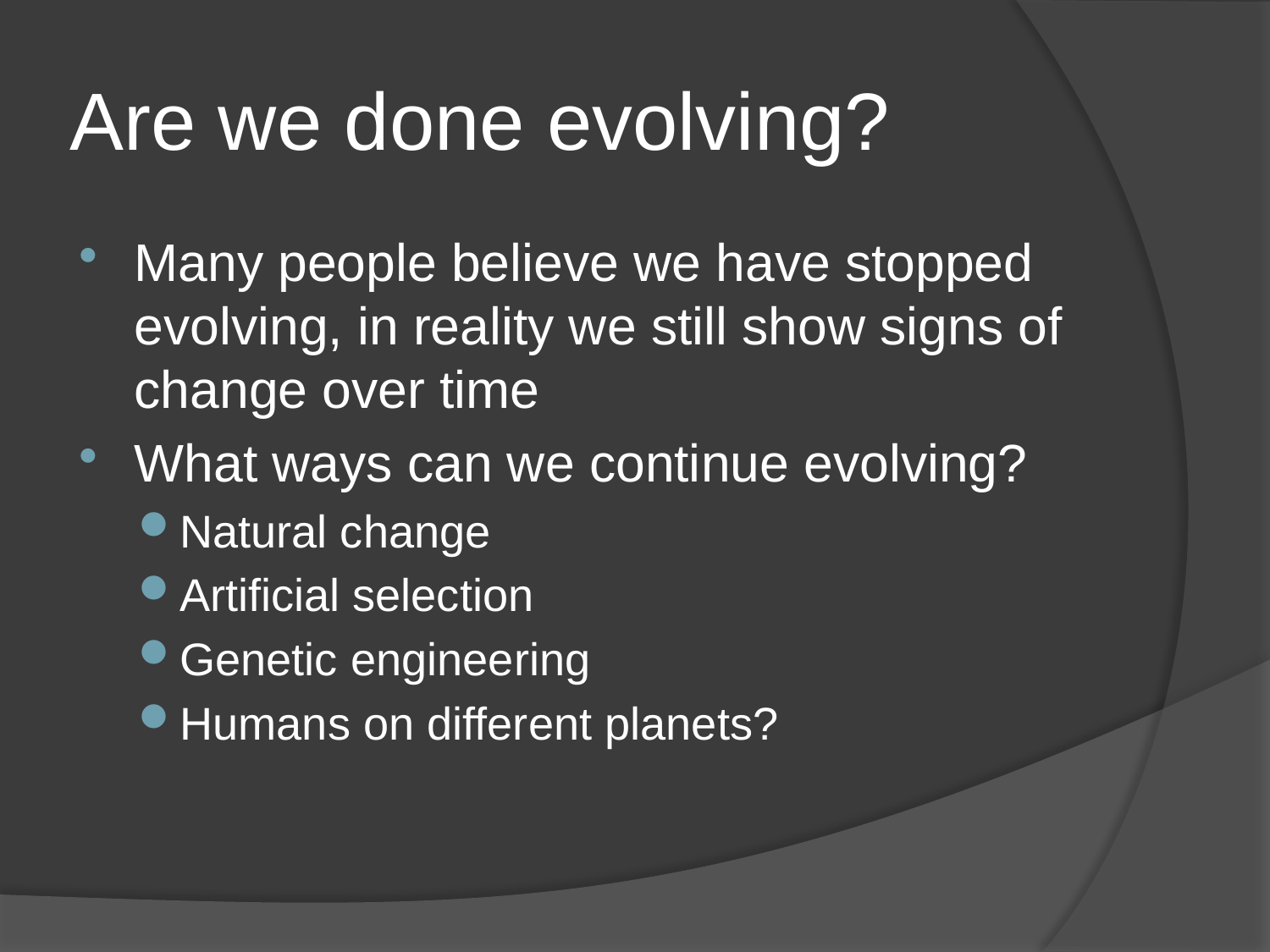

# Are we done evolving?
Many people believe we have stopped evolving, in reality we still show signs of change over time
What ways can we continue evolving?
Natural change
Artificial selection
Genetic engineering
Humans on different planets?